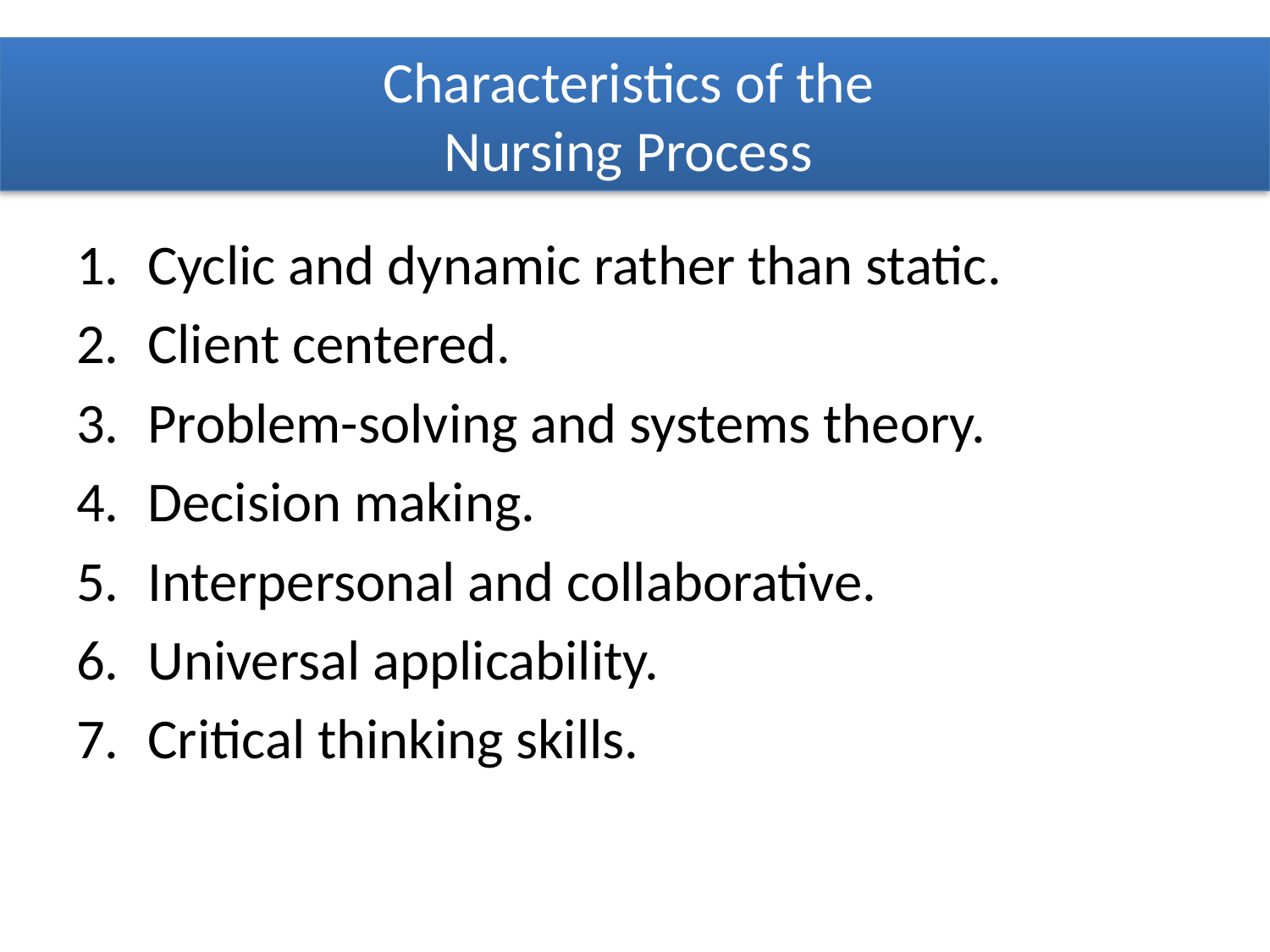

# Characteristics of the Nursing Process
Cyclic and dynamic rather than static.
Client centered.
Problem-solving and systems theory.
Decision making.
Interpersonal and collaborative.
Universal applicability.
Critical thinking skills.